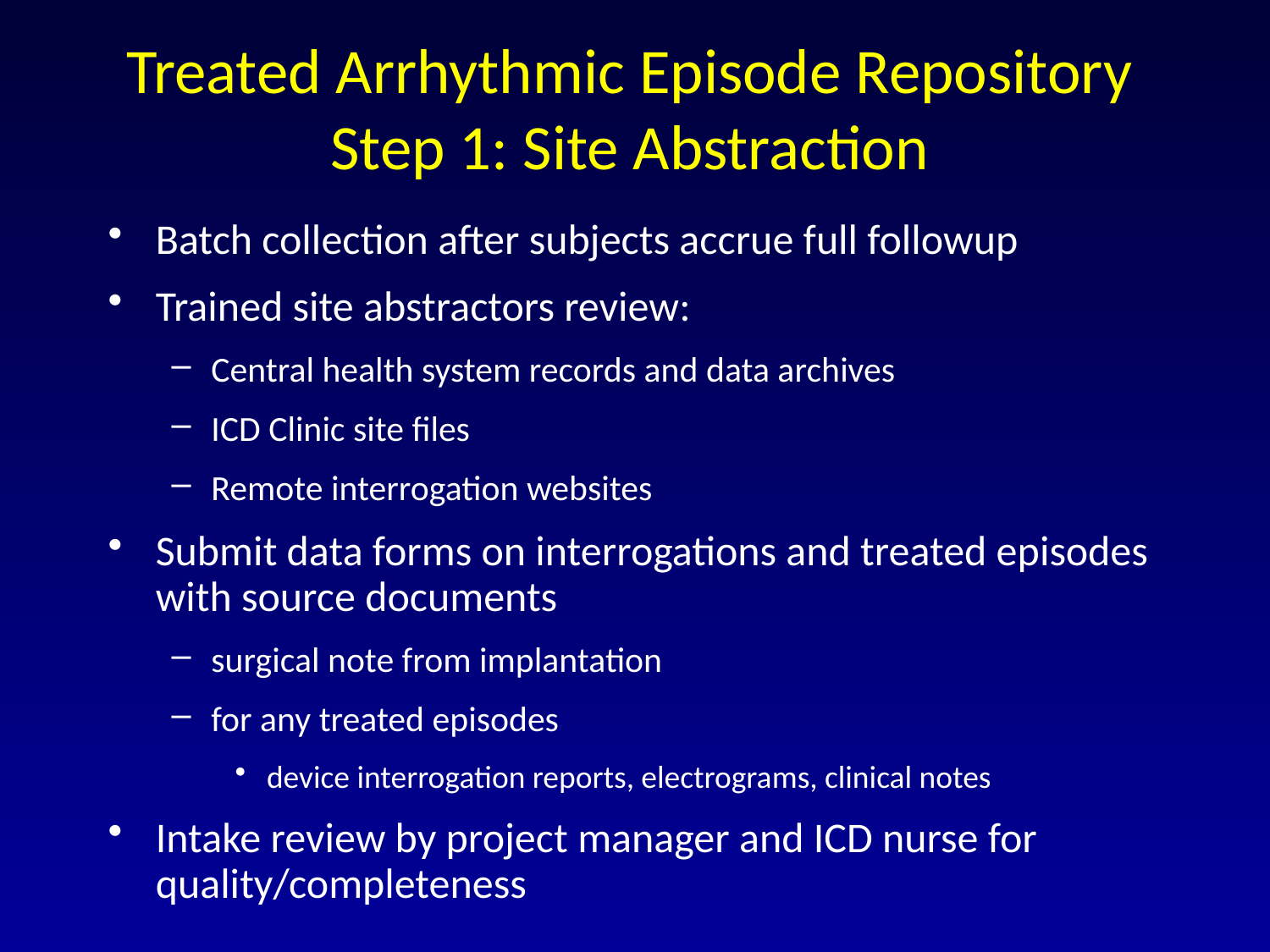

# Treated Arrhythmic Episode Repository Step 1: Site Abstraction
Batch collection after subjects accrue full followup
Trained site abstractors review:
Central health system records and data archives
ICD Clinic site files
Remote interrogation websites
Submit data forms on interrogations and treated episodes with source documents
surgical note from implantation
for any treated episodes
device interrogation reports, electrograms, clinical notes
Intake review by project manager and ICD nurse for quality/completeness